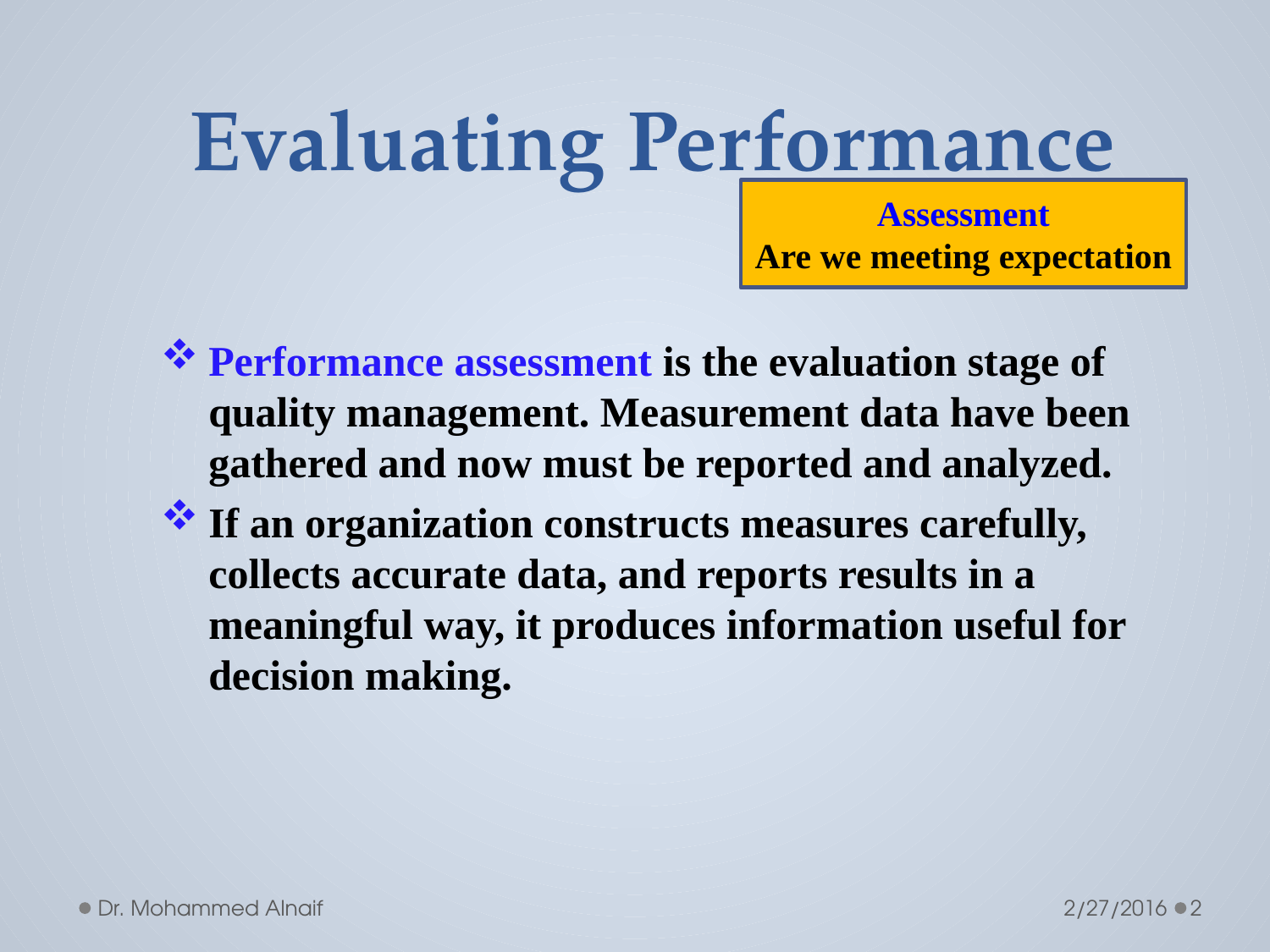

# Evaluating Performance
Assessment
Are we meeting expectation
Performance assessment is the evaluation stage of quality management. Measurement data have been gathered and now must be reported and analyzed.
If an organization constructs measures carefully, collects accurate data, and reports results in a meaningful way, it produces information useful for decision making.
Dr. Mohammed Alnaif
2/27/2016
2